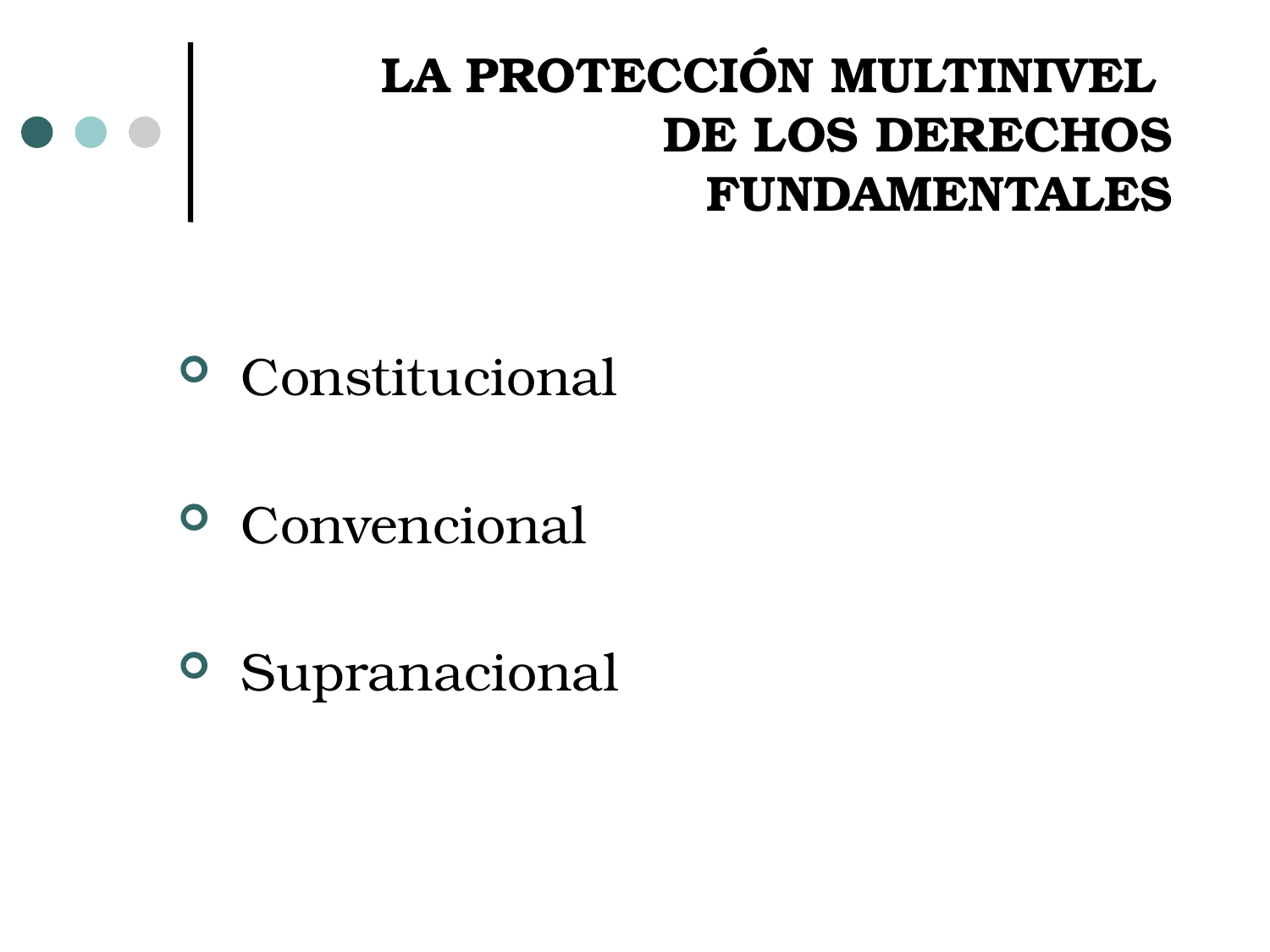

# LA PROTECCIÓN MULTINIVEL DE LOS DERECHOS FUNDAMENTALES
Constitucional

Convencional

Supranacional